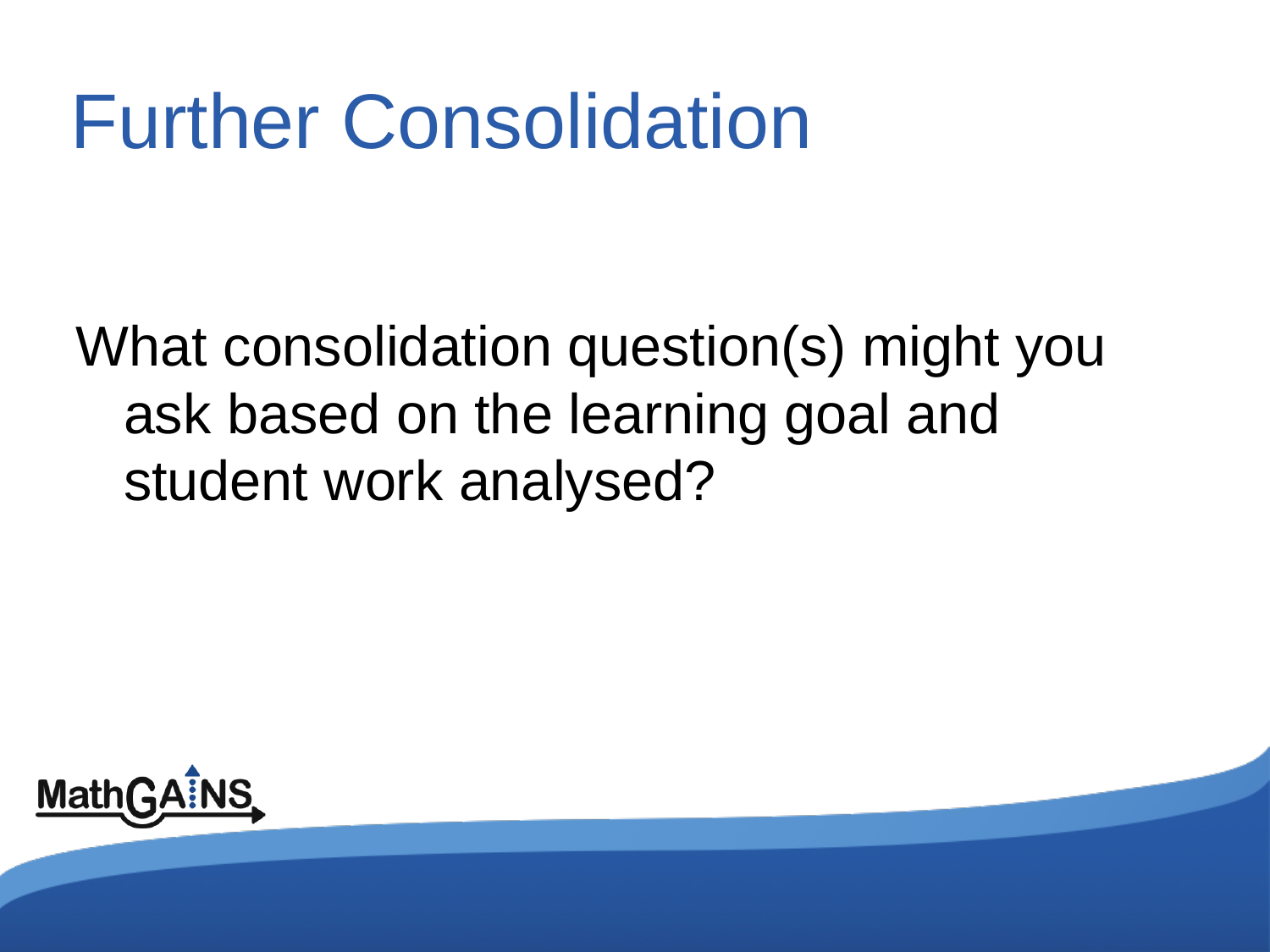

# Further Consolidation

What consolidation question(s) might you ask based on the learning goal and student work analysed?